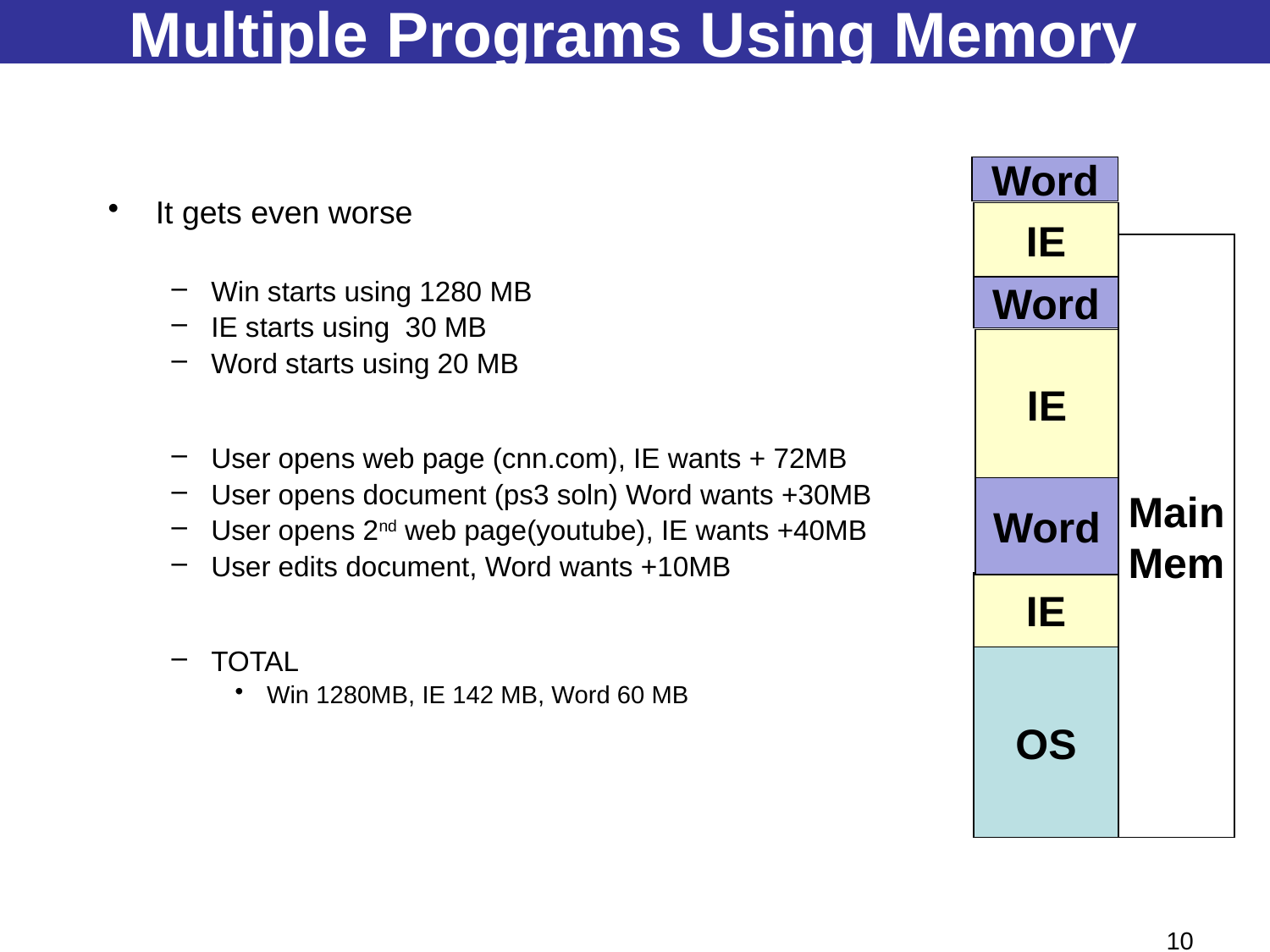

# Multiple Programs Using Memory
Word
It gets even worse

Win starts using 1280 MB
IE starts using  30 MB
Word starts using 20 MB

User opens web page (cnn.com), IE wants + 72MB
User opens document (ps3 soln) Word wants +30MB
User opens 2nd web page(youtube), IE wants +40MB
User edits document, Word wants +10MB

TOTAL
Win 1280MB, IE 142 MB, Word 60 MB

IE
Main
Mem
Word
IE
Word
IE
OS
10